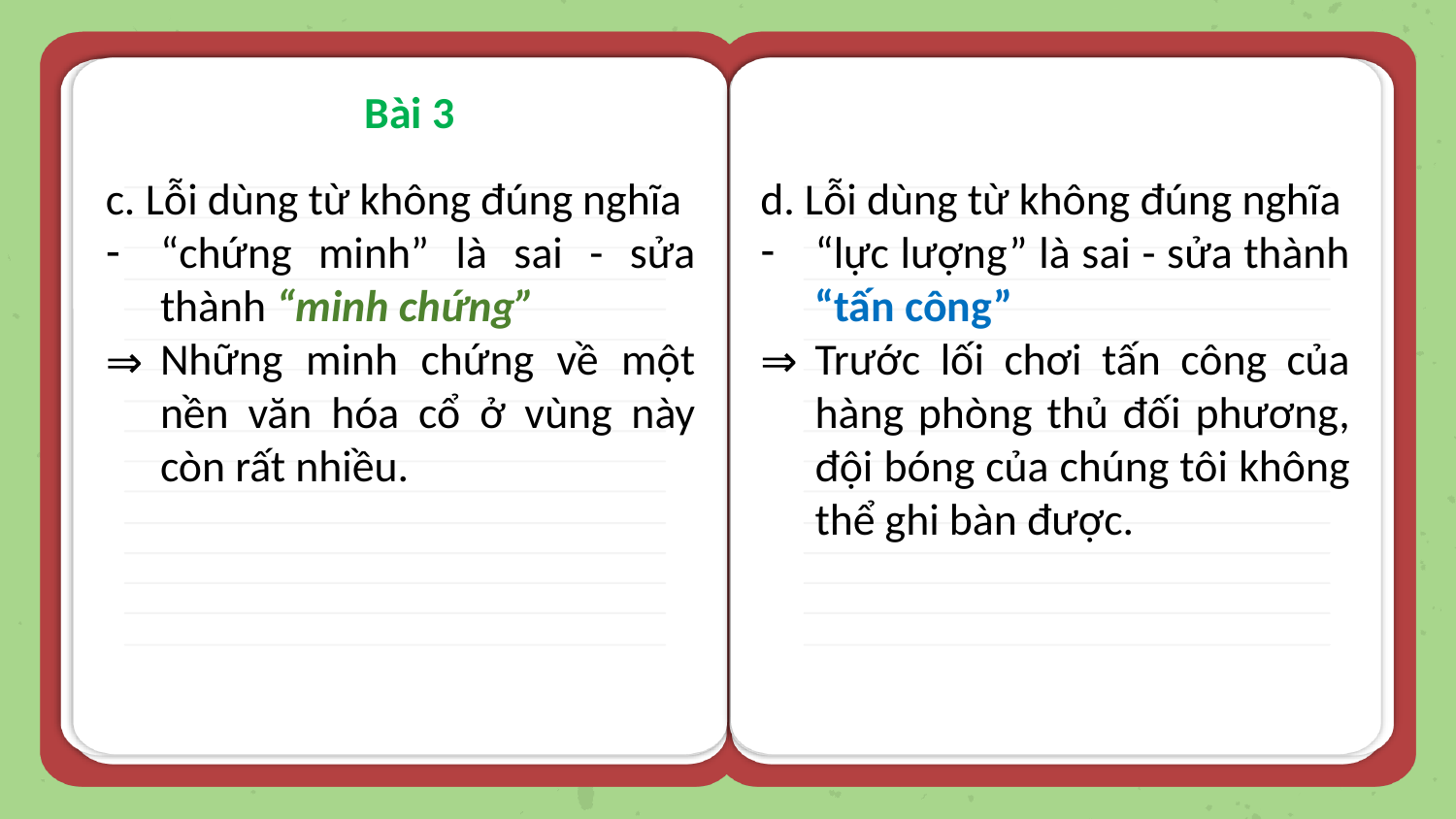

Bài 3

d. Lỗi dùng từ không đúng nghĩa
“lực lượng” là sai - sửa thành “tấn công”
Trước lối chơi tấn công của hàng phòng thủ đối phương, đội bóng của chúng tôi không thể ghi bàn được.
c. Lỗi dùng từ không đúng nghĩa
“chứng minh” là sai - sửa thành “minh chứng”
Những minh chứng về một nền văn hóa cổ ở vùng này còn rất nhiều.